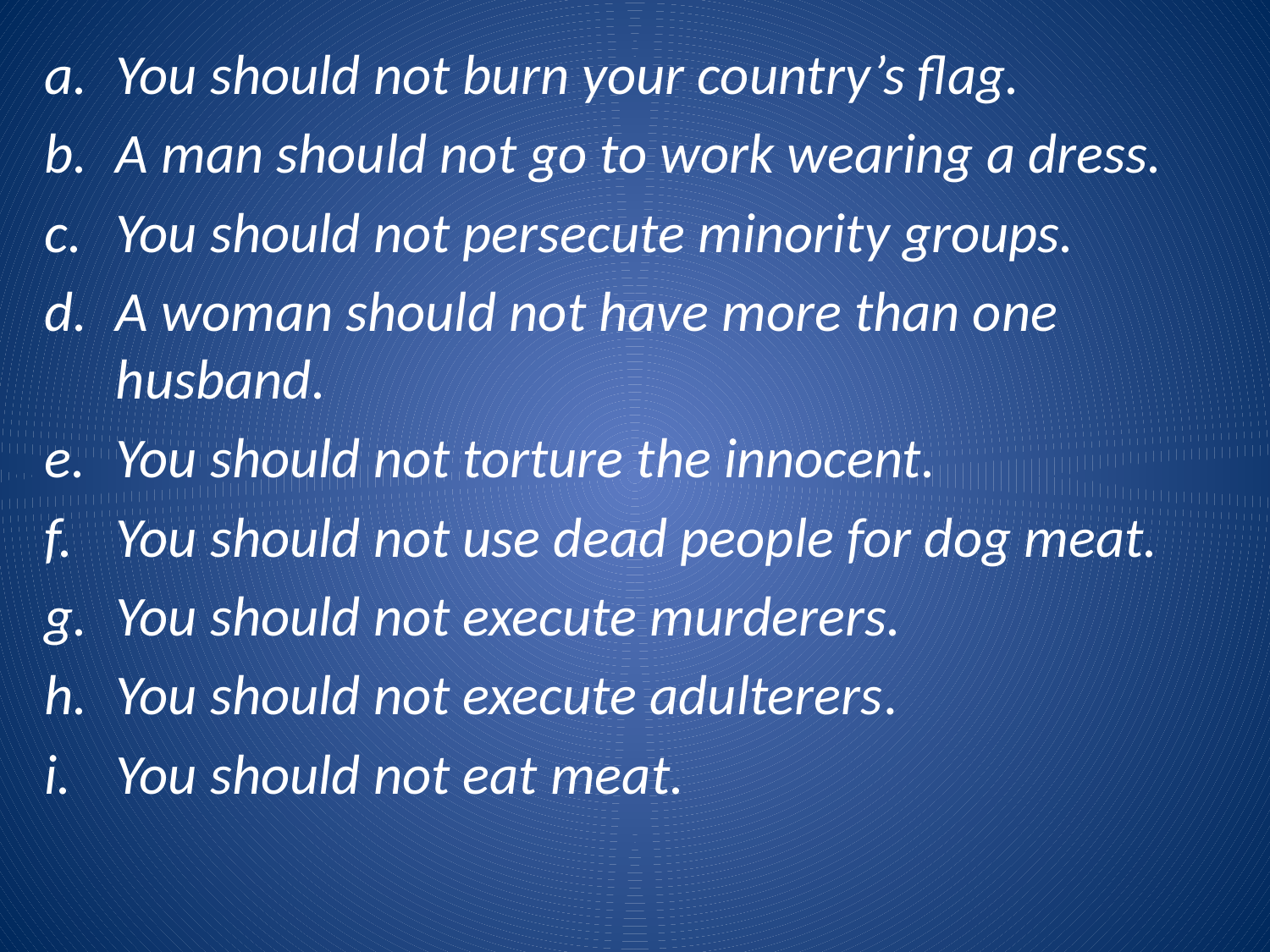

You should not burn your country’s flag.
A man should not go to work wearing a dress.
You should not persecute minority groups.
A woman should not have more than one husband.
You should not torture the innocent.
You should not use dead people for dog meat.
You should not execute murderers.
You should not execute adulterers.
You should not eat meat.